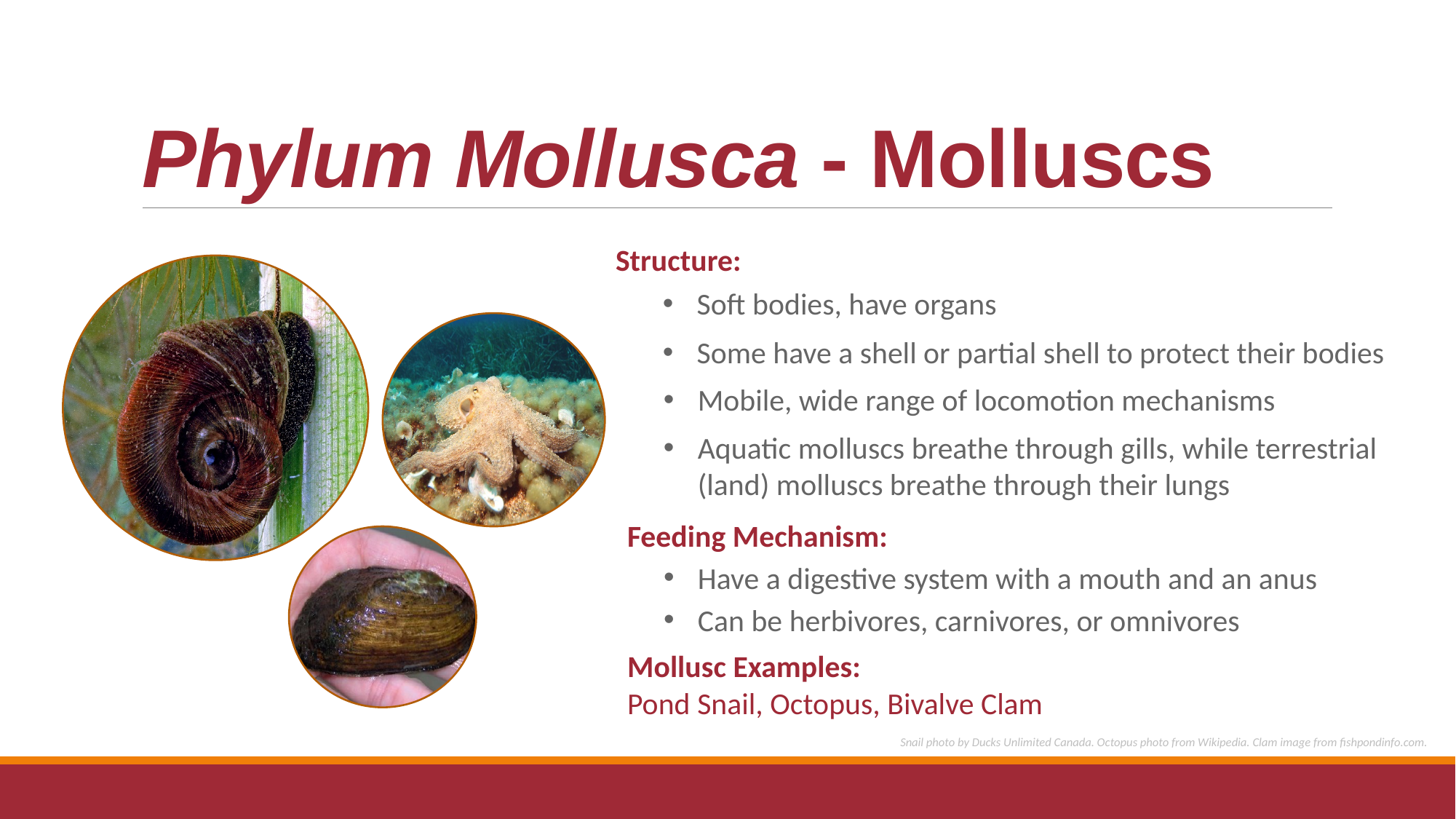

Phylum Mollusca - Molluscs
Structure:

Soft bodies, have organs

Some have a shell or partial shell to protect their bodies
Mobile, wide range of locomotion mechanisms
Aquatic molluscs breathe through gills, while terrestrial (land) molluscs breathe through their lungs
Feeding Mechanism:

Have a digestive system with a mouth and an anus
Can be herbivores, carnivores, or omnivores
Mollusc Examples:
Pond Snail, Octopus, Bivalve Clam
Snail photo by Ducks Unlimited Canada. Octopus photo from Wikipedia. Clam image from fishpondinfo.com.